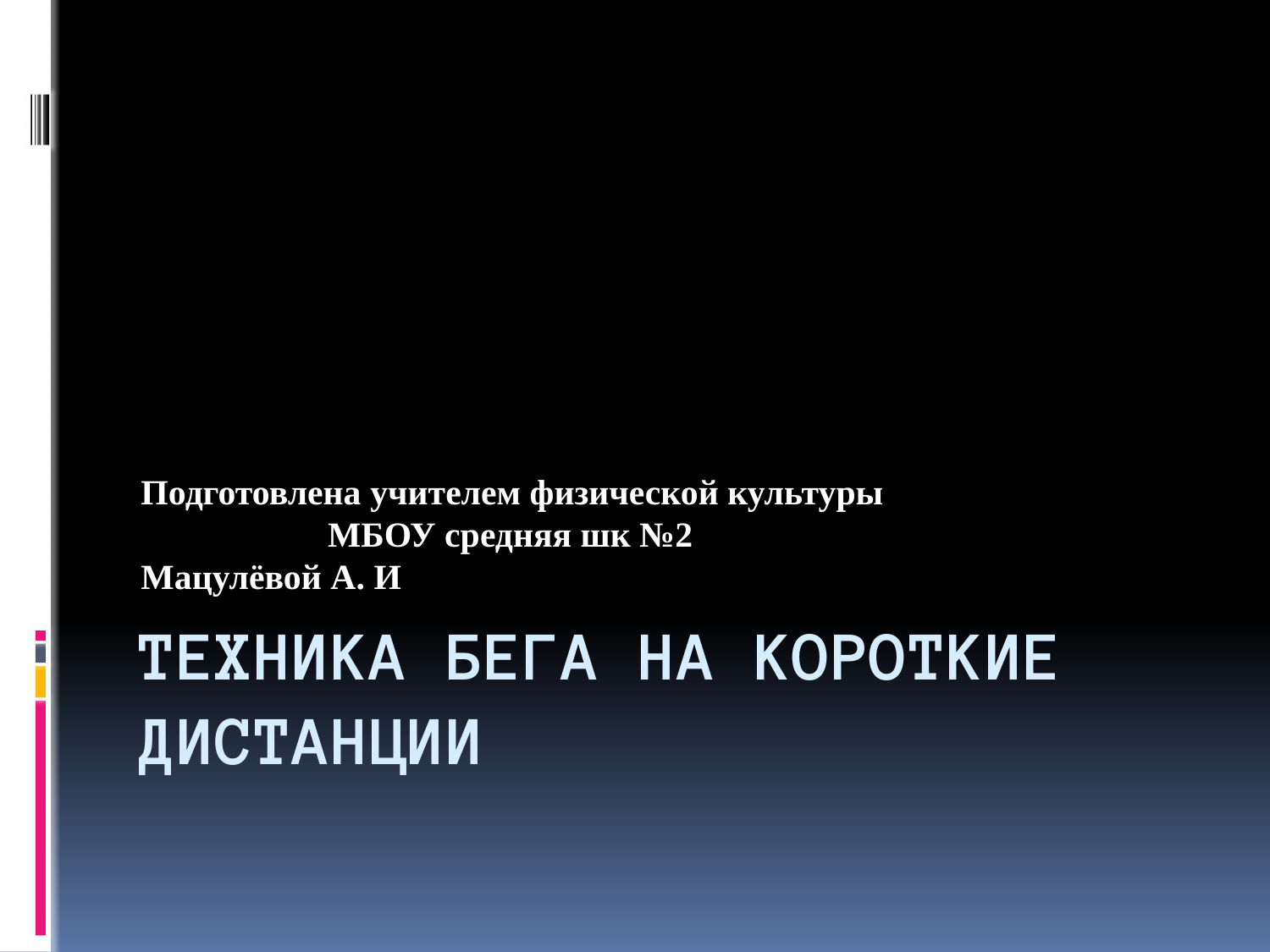

Подготовлена учителем физической культуры
                     МБОУ средняя шк №2
Мацулёвой А. И
# Техника бега на короткие дистанции